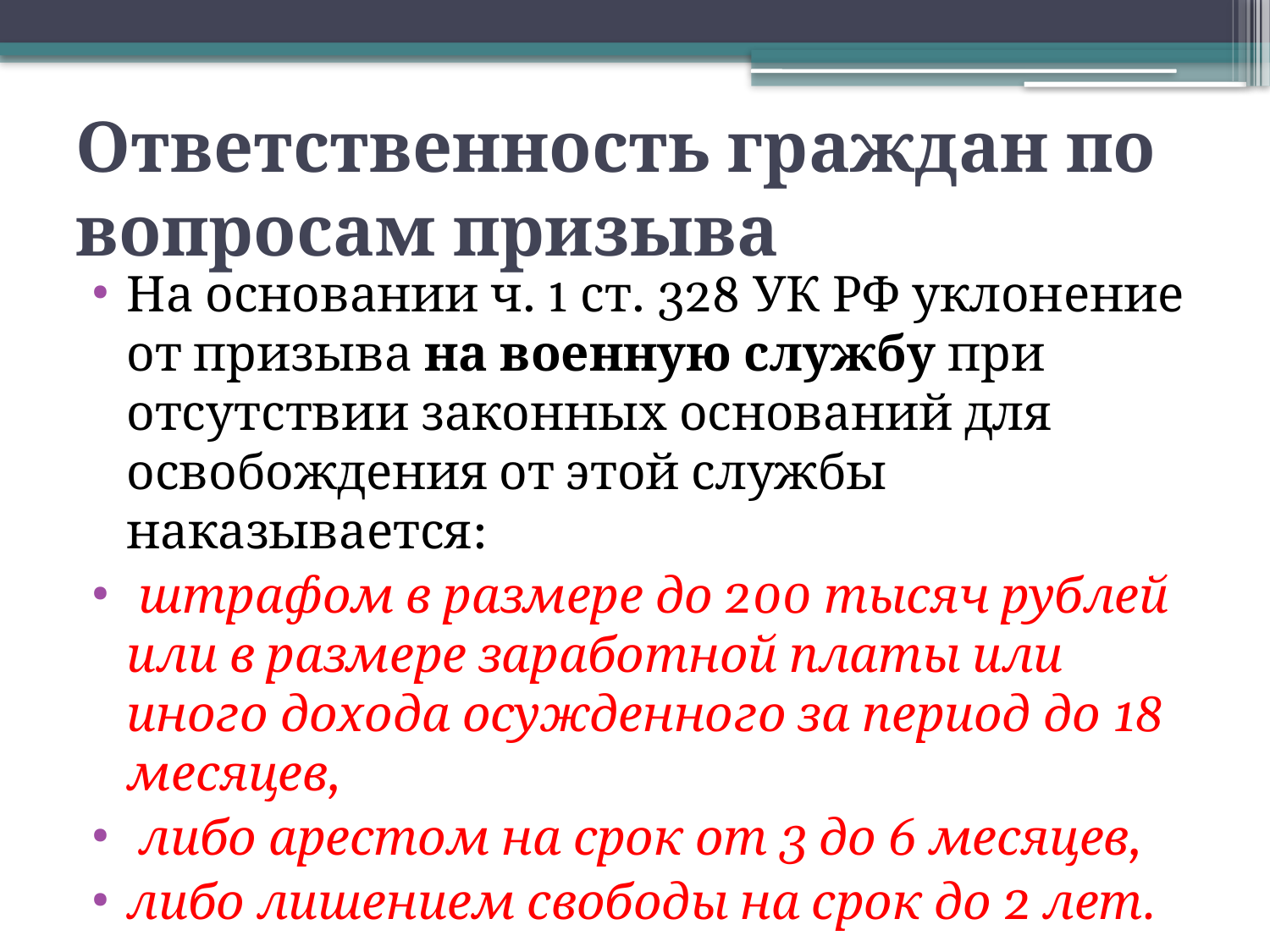

# Ответственность граждан по вопросам призыва
На основании ч. 1 ст. 328 УК РФ уклонение от призыва на военную службу при отсутствии законных оснований для освобождения от этой службы наказывается:
 штрафом в размере до 200 тысяч рублей или в размере заработной платы или иного дохода осужденного за период до 18 месяцев,
 либо арестом на срок от 3 до 6 месяцев,
либо лишением свободы на срок до 2 лет.